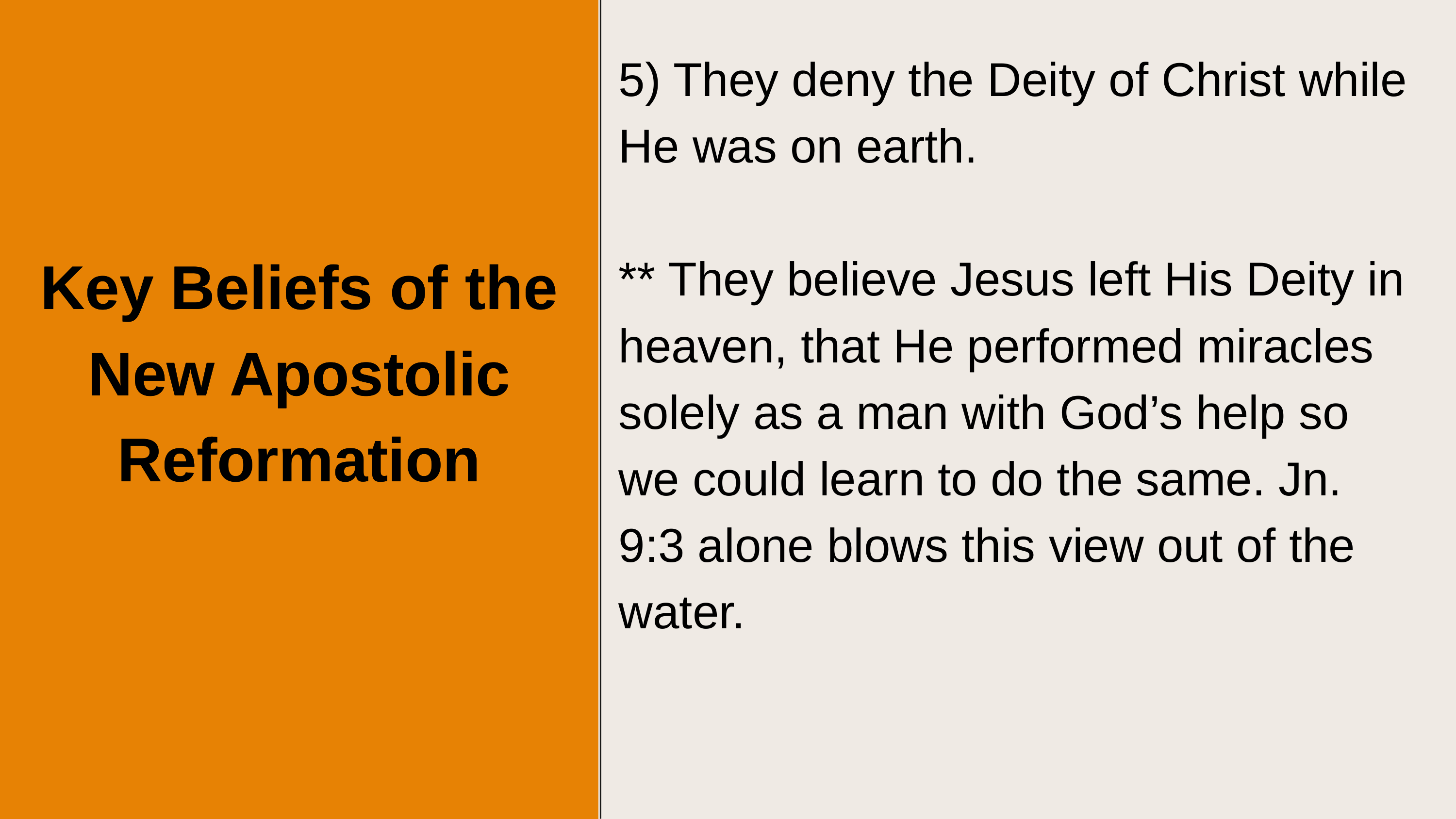

5) They deny the Deity of Christ while He was on earth.

** They believe Jesus left His Deity in heaven, that He performed miracles solely as a man with God’s help so we could learn to do the same. Jn. 9:3 alone blows this view out of the water.
Key Beliefs of the New Apostolic Reformation
Key Beliefs of the New Apostolic Reformation